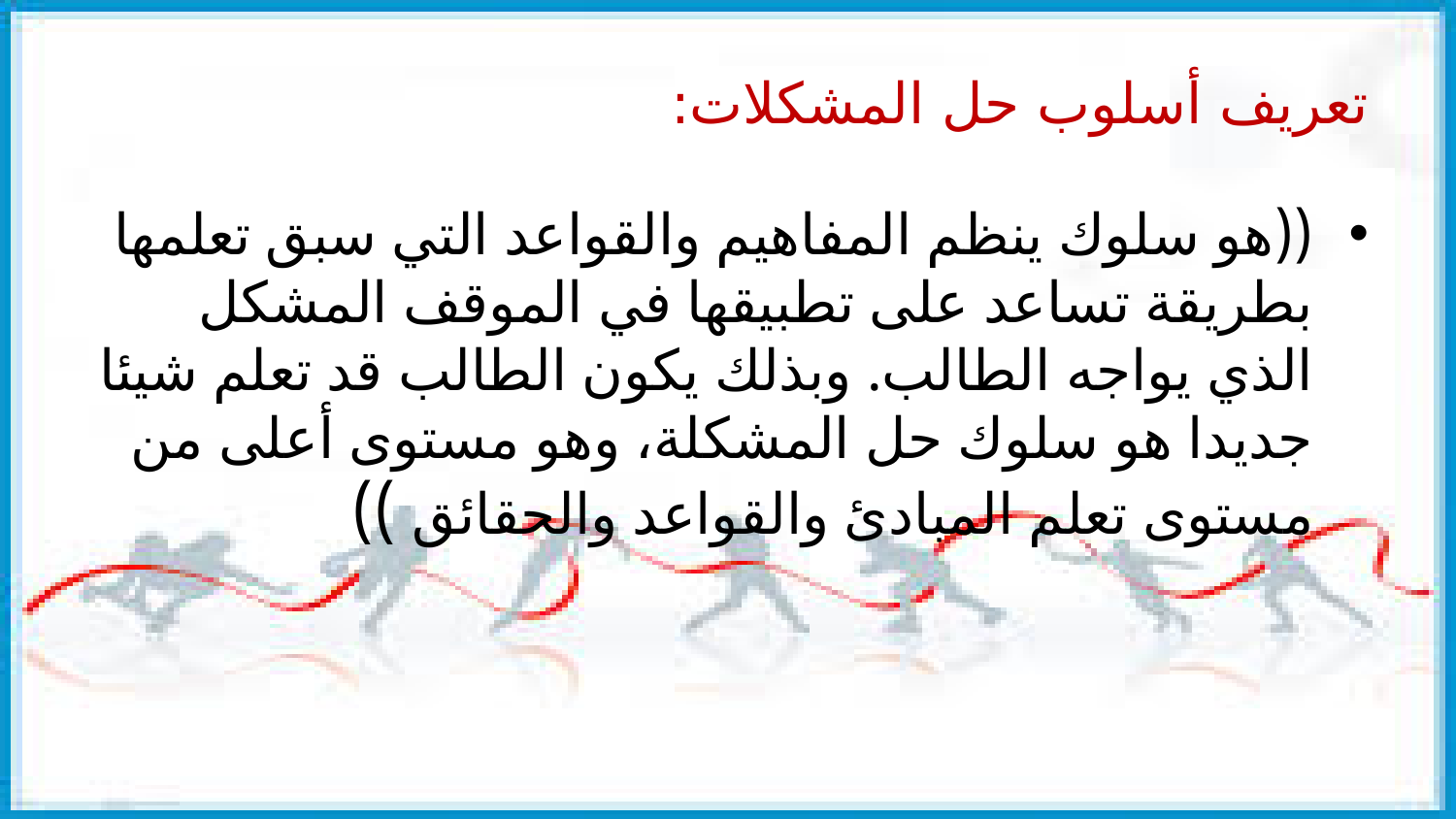

# تعريف أسلوب حل المشكلات:
((هو سلوك ينظم المفاهيم والقواعد التي سبق تعلمها بطريقة تساعد على تطبيقها في الموقف المشكل الذي يواجه الطالب. وبذلك يكون الطالب قد تعلم شيئا جديدا هو سلوك حل المشكلة، وهو مستوى أعلى من مستوى تعلم المبادئ والقواعد والحقائق ))